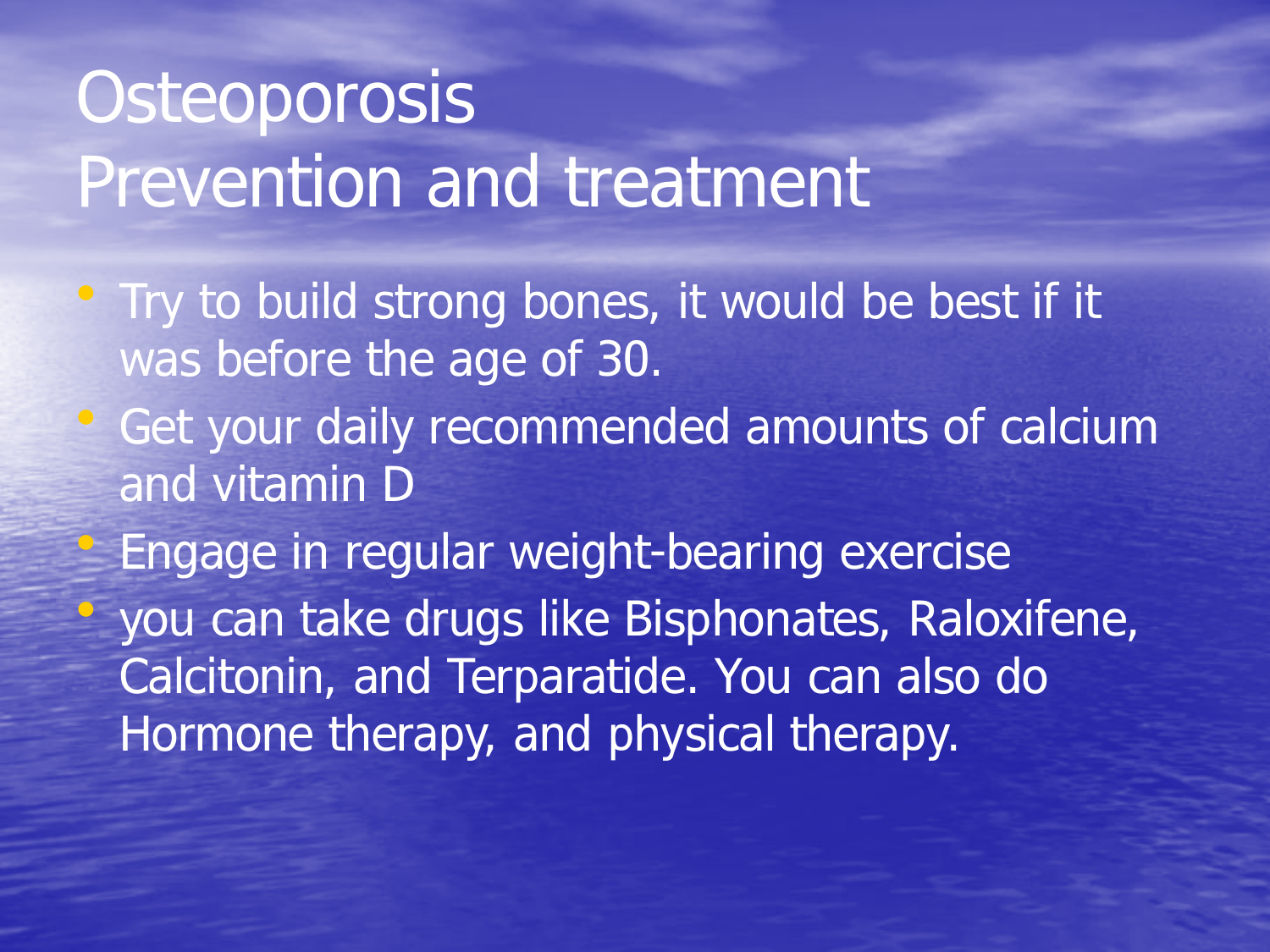

Osteoporosis
Prevention and treatment
Try to build strong bones, it would be best if it was before the age of 30.
Get your daily recommended amounts of calcium and vitamin D
Engage in regular weight-bearing exercise
you can take drugs like Bisphonates, Raloxifene, Calcitonin, and Terparatide. You can also do Hormone therapy, and physical therapy.